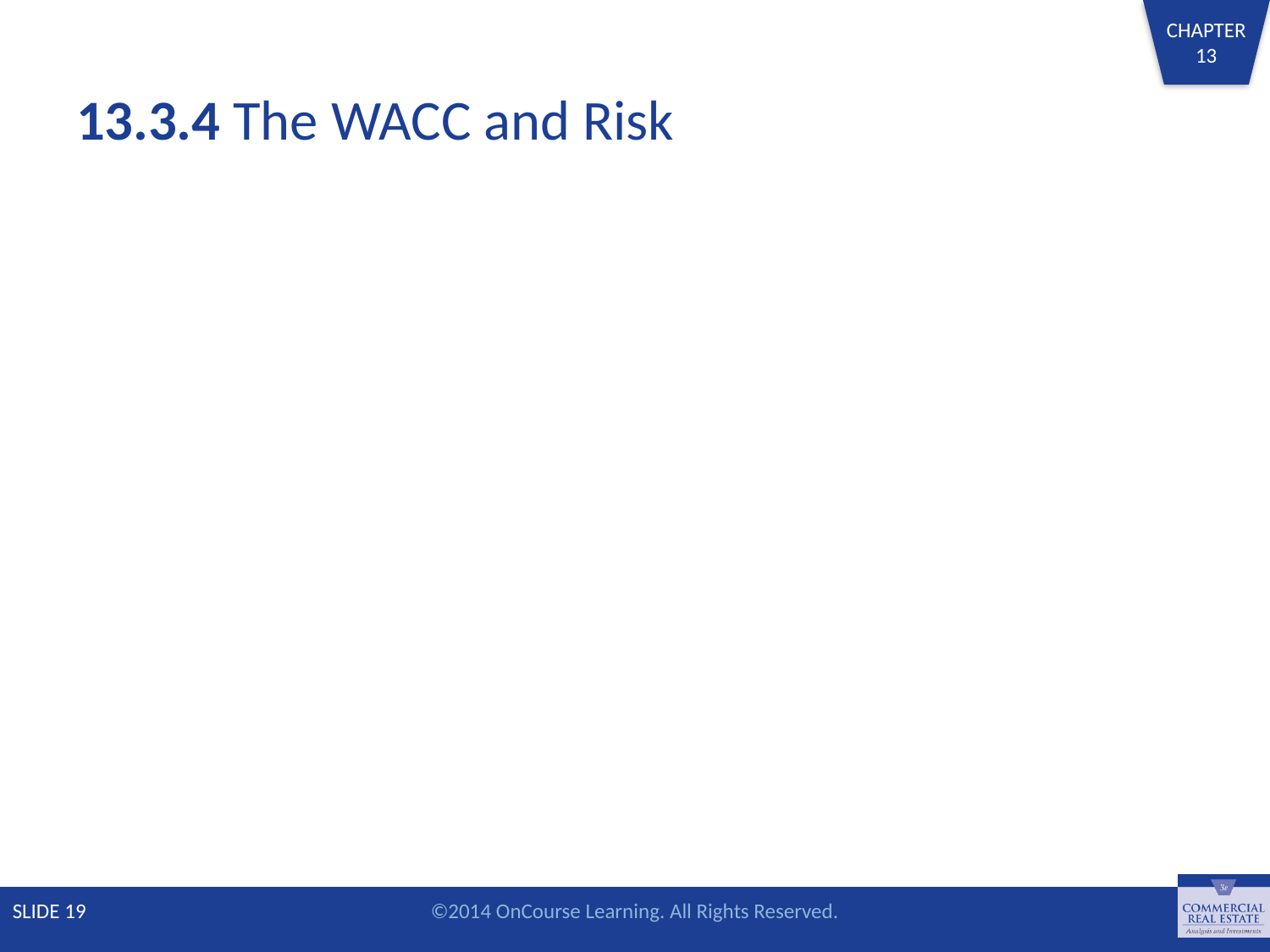

# 13.3.4 The WACC and Risk

SLIDE 19